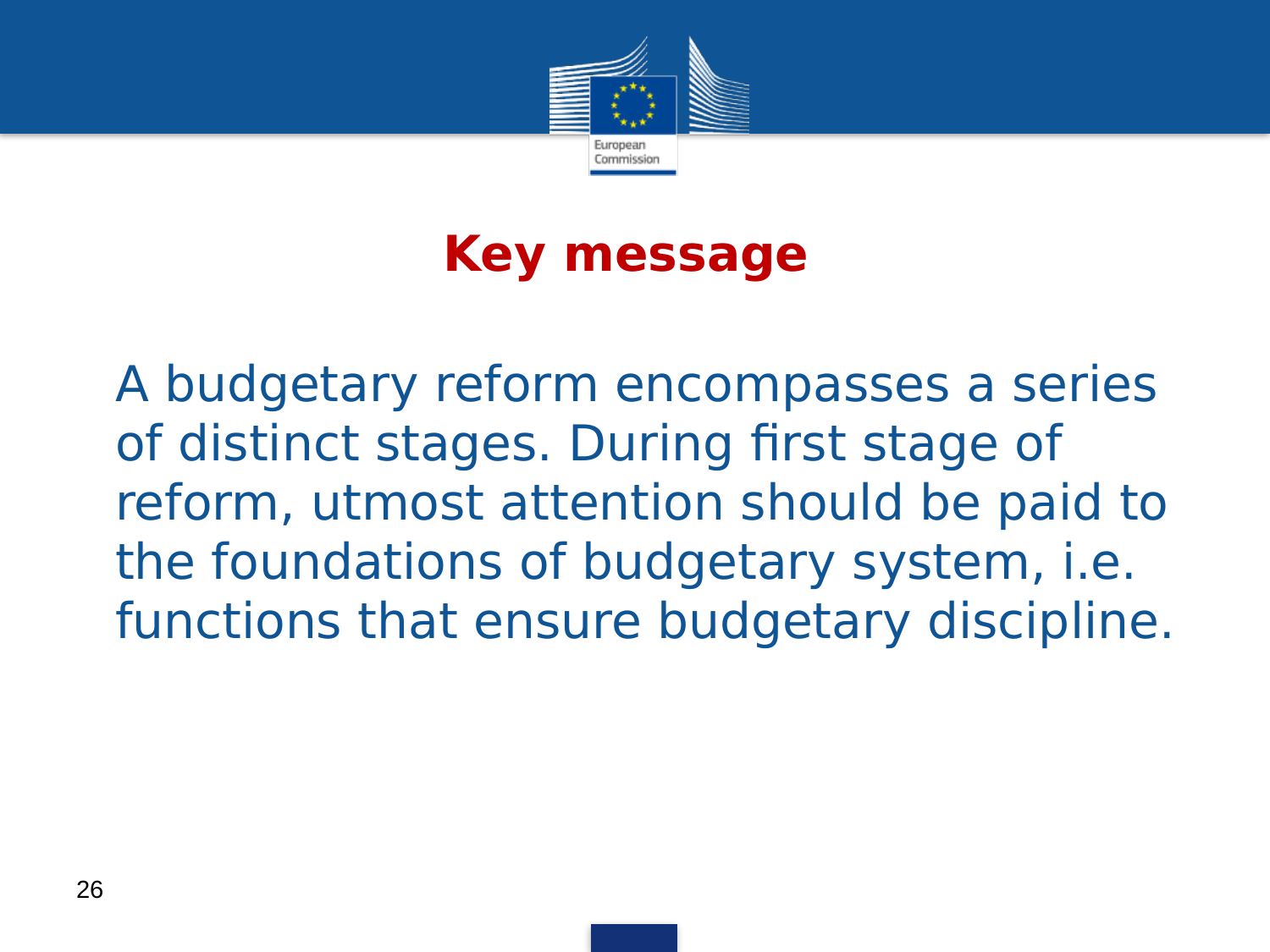

# Key message
A budgetary reform encompasses a series of distinct stages. During first stage of reform, utmost attention should be paid to the foundations of budgetary system, i.e. functions that ensure budgetary discipline.
26